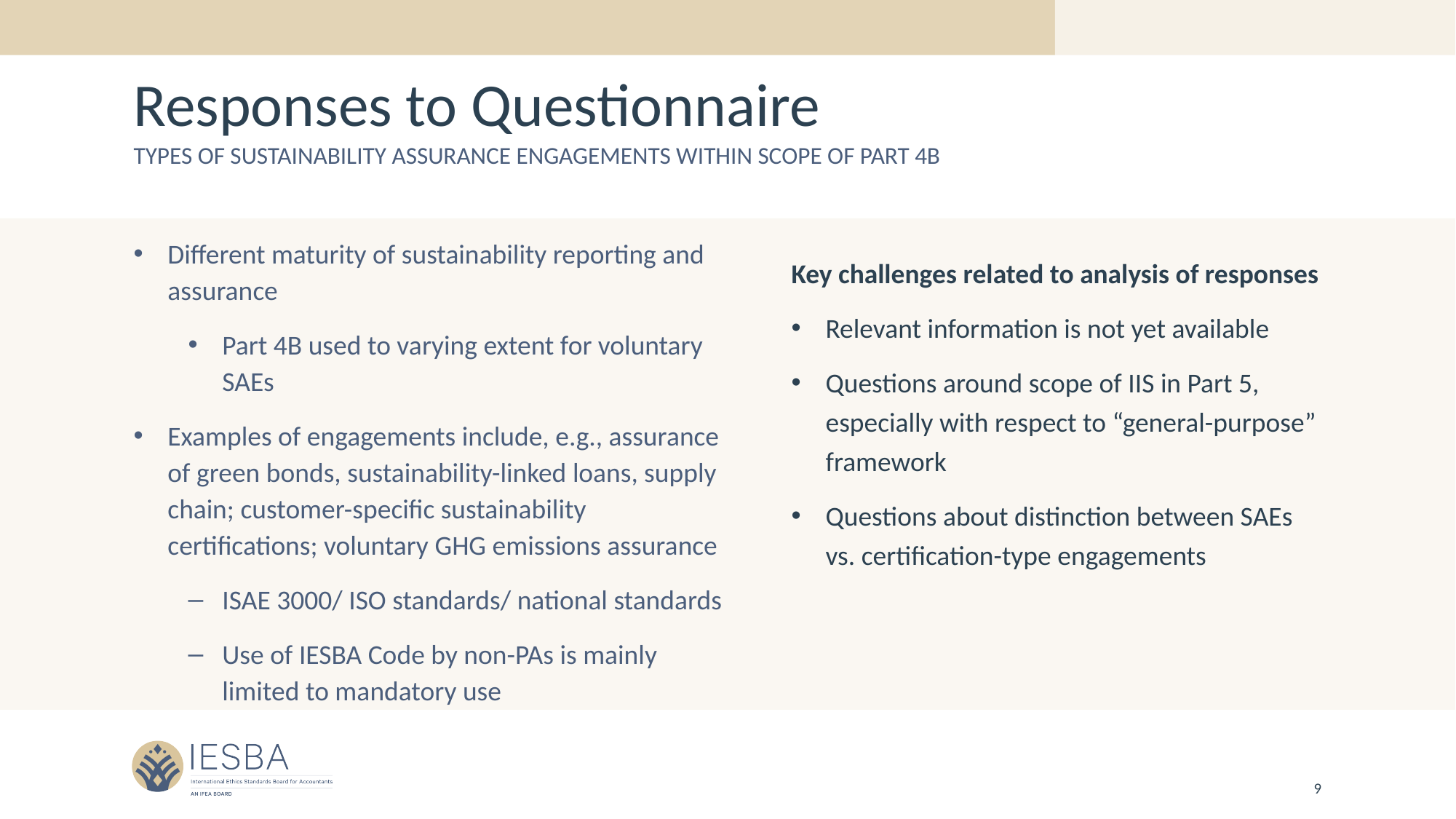

# Responses to Questionnaire
Types of Sustainability Assurance Engagements within Scope of Part 4B
Different maturity of sustainability reporting and assurance
Part 4B used to varying extent for voluntary SAEs
Examples of engagements include, e.g., assurance of green bonds, sustainability-linked loans, supply chain; customer-specific sustainability certifications; voluntary GHG emissions assurance
ISAE 3000/ ISO standards/ national standards
Use of IESBA Code by non-PAs is mainly limited to mandatory use
Key challenges related to analysis of responses
Relevant information is not yet available
Questions around scope of IIS in Part 5, especially with respect to “general-purpose” framework
Questions about distinction between SAEs vs. certification-type engagements

9